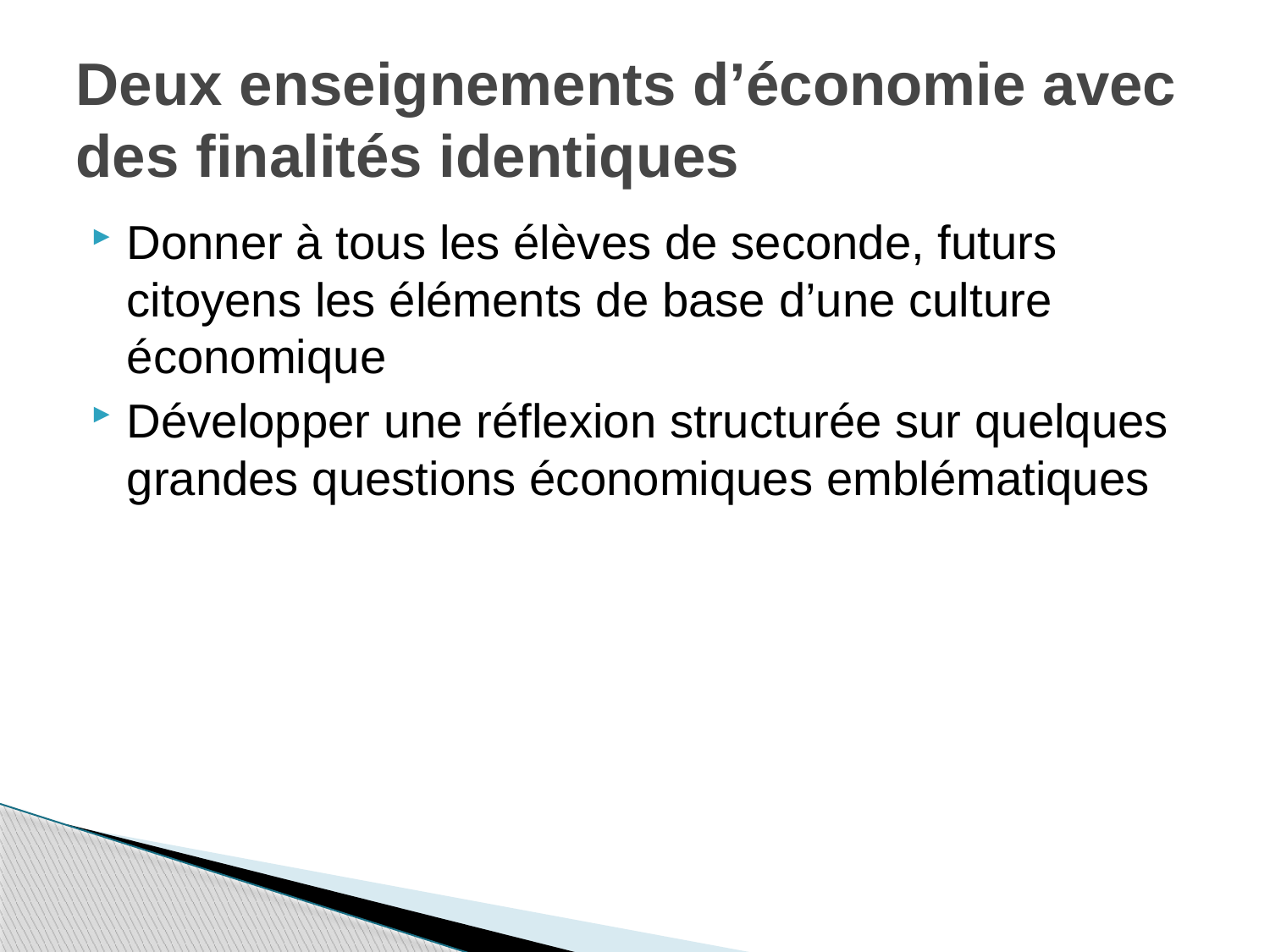

# Deux enseignements d’économie avec des finalités identiques
Donner à tous les élèves de seconde, futurs citoyens les éléments de base d’une culture économique
Développer une réflexion structurée sur quelques grandes questions économiques emblématiques